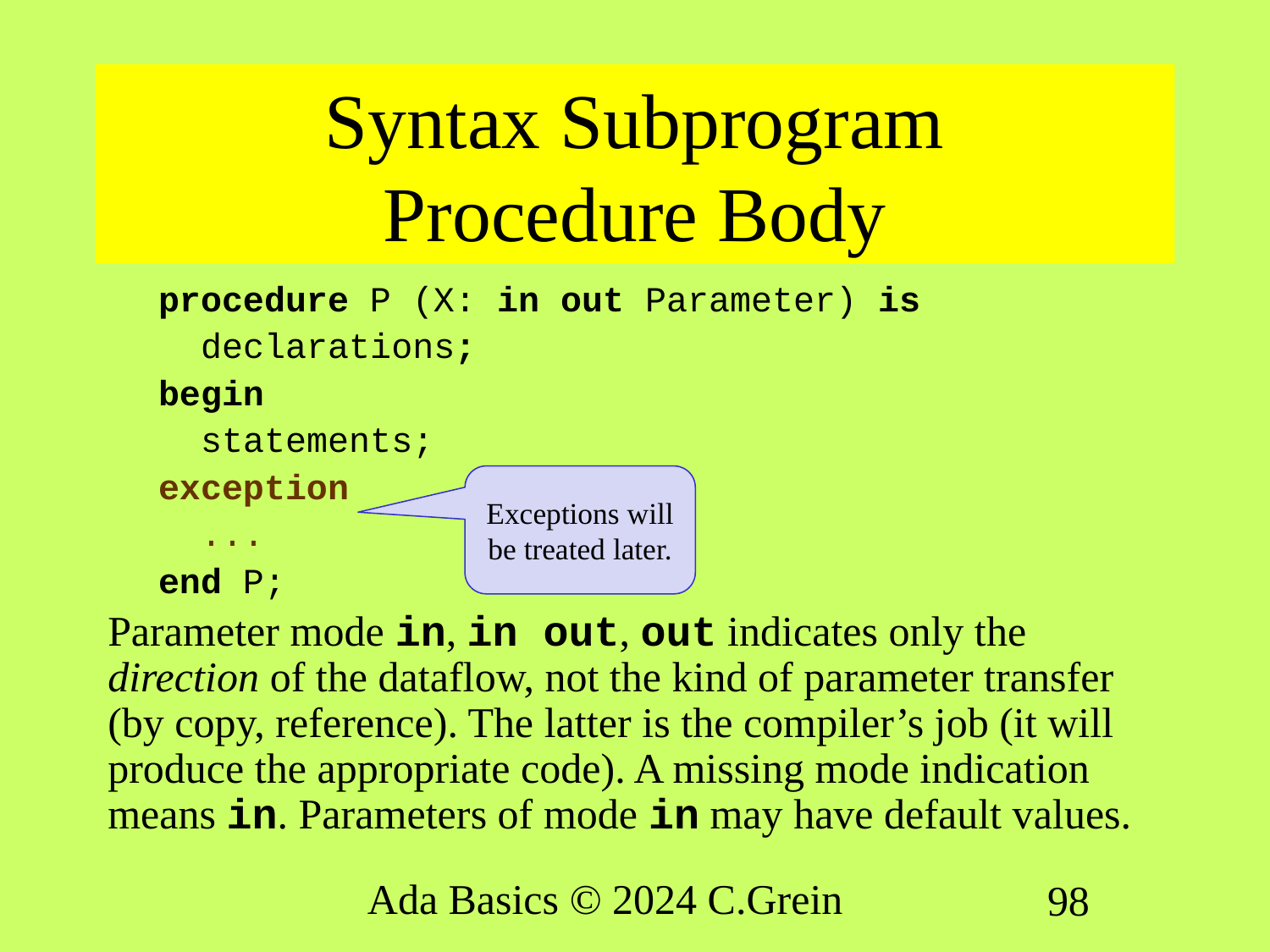

# Syntax Subprogram Procedure Body
procedure P (X: in out Parameter) is
  declarations;
begin
  statements;
exception
  ...
end P;
Parameter mode in, in out, out indicates only the direction of the dataflow, not the kind of parameter transfer (by copy, reference). The latter is the compiler’s job (it will produce the appropriate code). A missing mode indication means in. Parameters of mode in may have default values.
Exceptions will be treated later.
Ada Basics © 2024 C.Grein
98